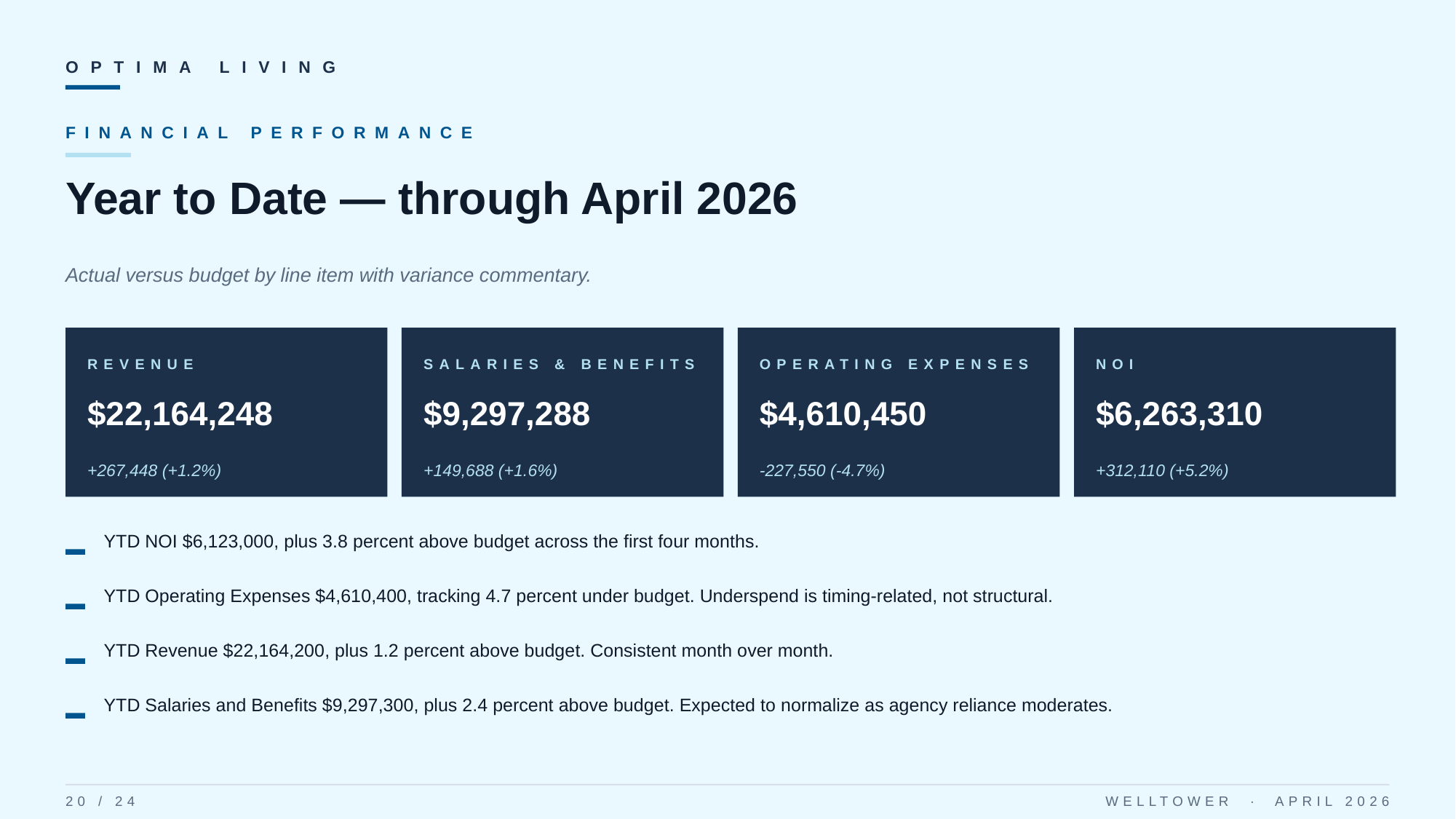

OPTIMA LIVING

FINANCIAL PERFORMANCE

Year to Date — through April 2026
Actual versus budget by line item with variance commentary.

REVENUE
SALARIES & BENEFITS
OPERATING EXPENSES
NOI
$22,164,248
$9,297,288
$4,610,450
$6,263,310
+267,448 (+1.2%)
+149,688 (+1.6%)
-227,550 (-4.7%)
+312,110 (+5.2%)
YTD NOI $6,123,000, plus 3.8 percent above budget across the first four months.

YTD Operating Expenses $4,610,400, tracking 4.7 percent under budget. Underspend is timing-related, not structural.

YTD Revenue $22,164,200, plus 1.2 percent above budget. Consistent month over month.

YTD Salaries and Benefits $9,297,300, plus 2.4 percent above budget. Expected to normalize as agency reliance moderates.

20 / 24
WELLTOWER  ·  APRIL 2026